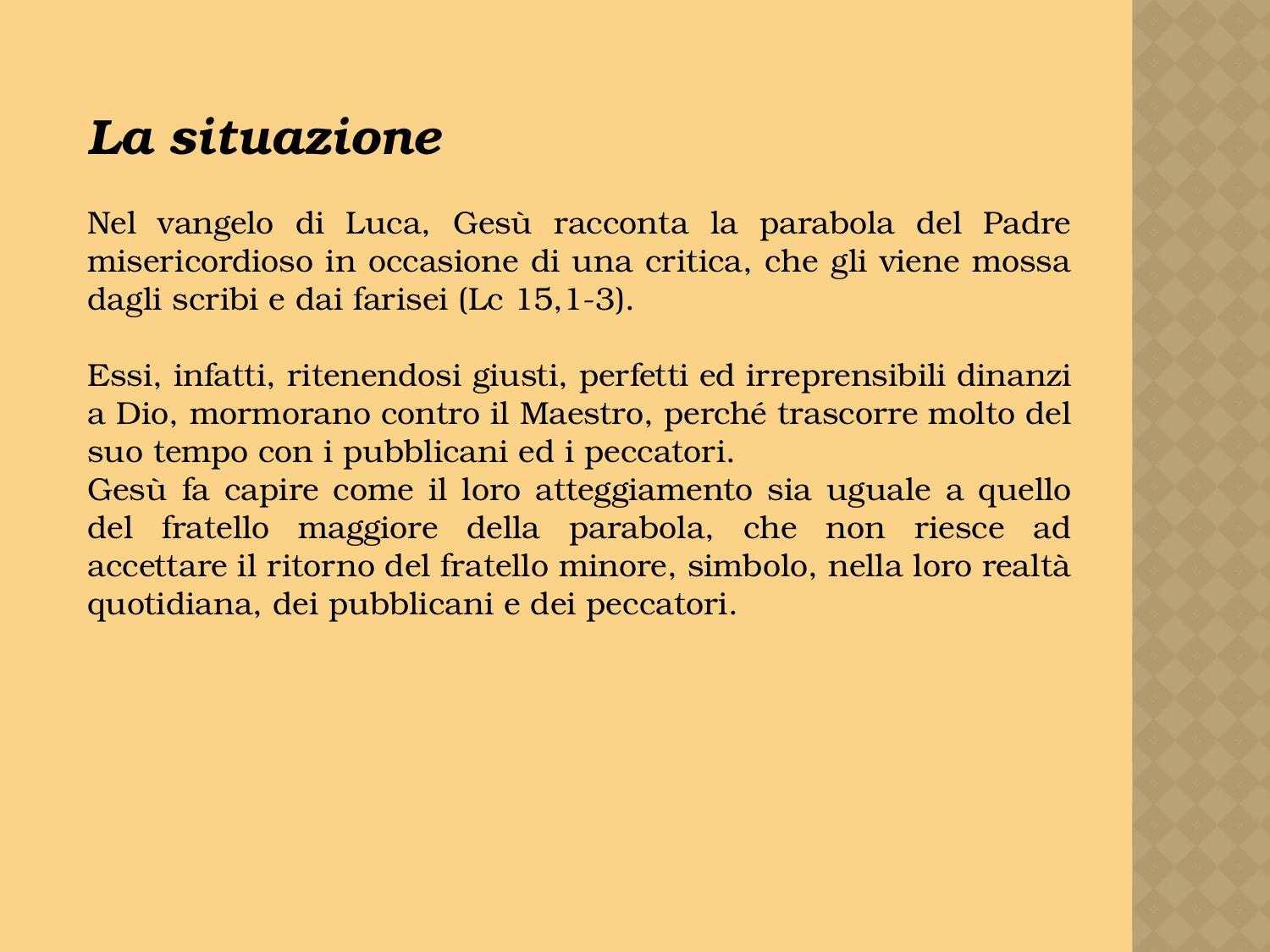

La situazione

Nel vangelo di Luca, Gesù racconta la parabola del Padre misericordioso in occasione di una critica, che gli viene mossa dagli scribi e dai farisei (Lc 15,1-3).

Essi, infatti, ritenendosi giusti, perfetti ed irreprensibili dinanzi a Dio, mormorano contro il Maestro, perché trascorre molto del suo tempo con i pubblicani ed i peccatori.
Gesù fa capire come il loro atteggiamento sia uguale a quello del fratello maggiore della parabola, che non riesce ad accettare il ritorno del fratello minore, simbolo, nella loro realtà quotidiana, dei pubblicani e dei peccatori.